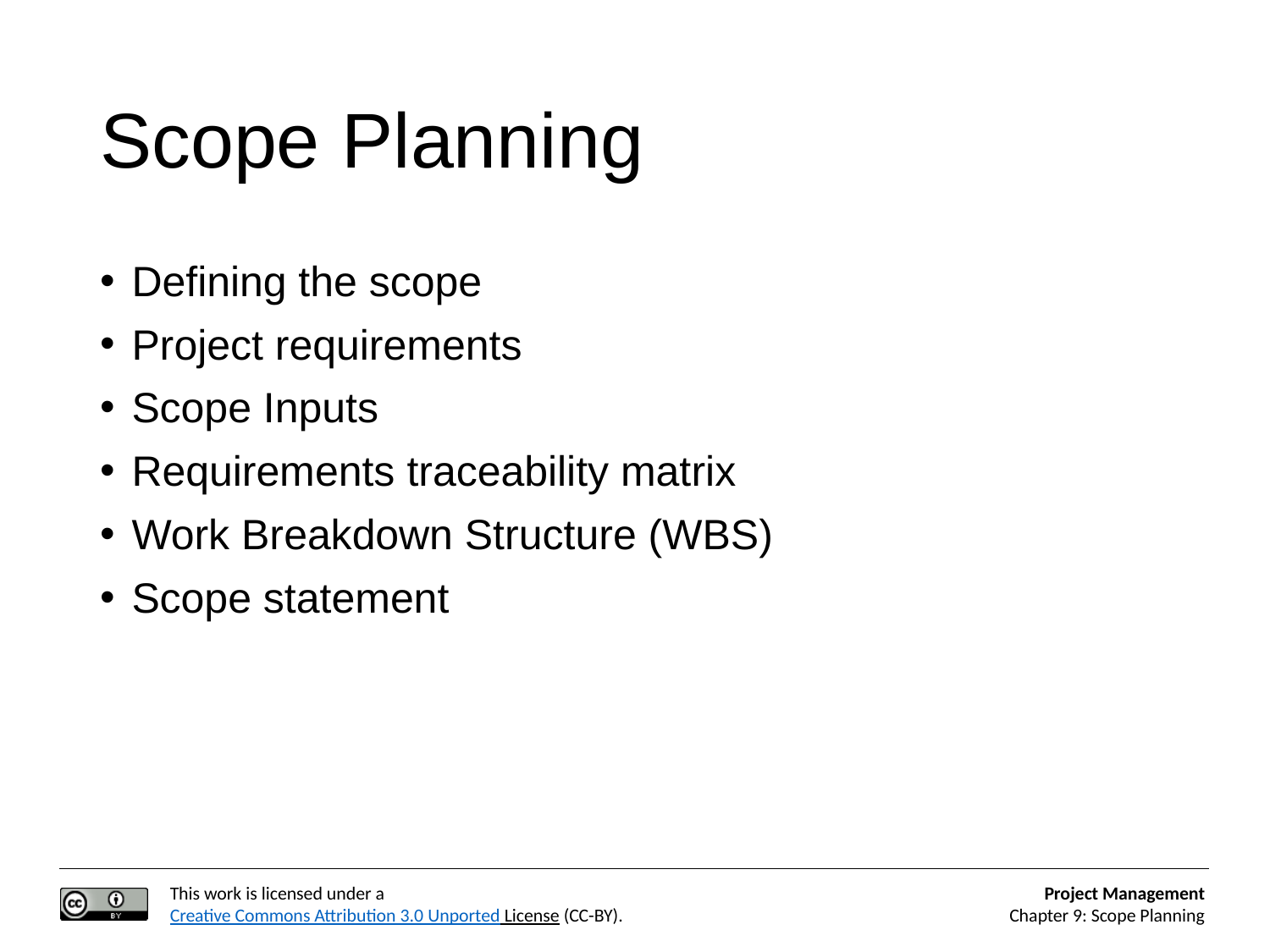

# Scope Planning
Defining the scope
Project requirements
Scope Inputs
Requirements traceability matrix
Work Breakdown Structure (WBS)
Scope statement